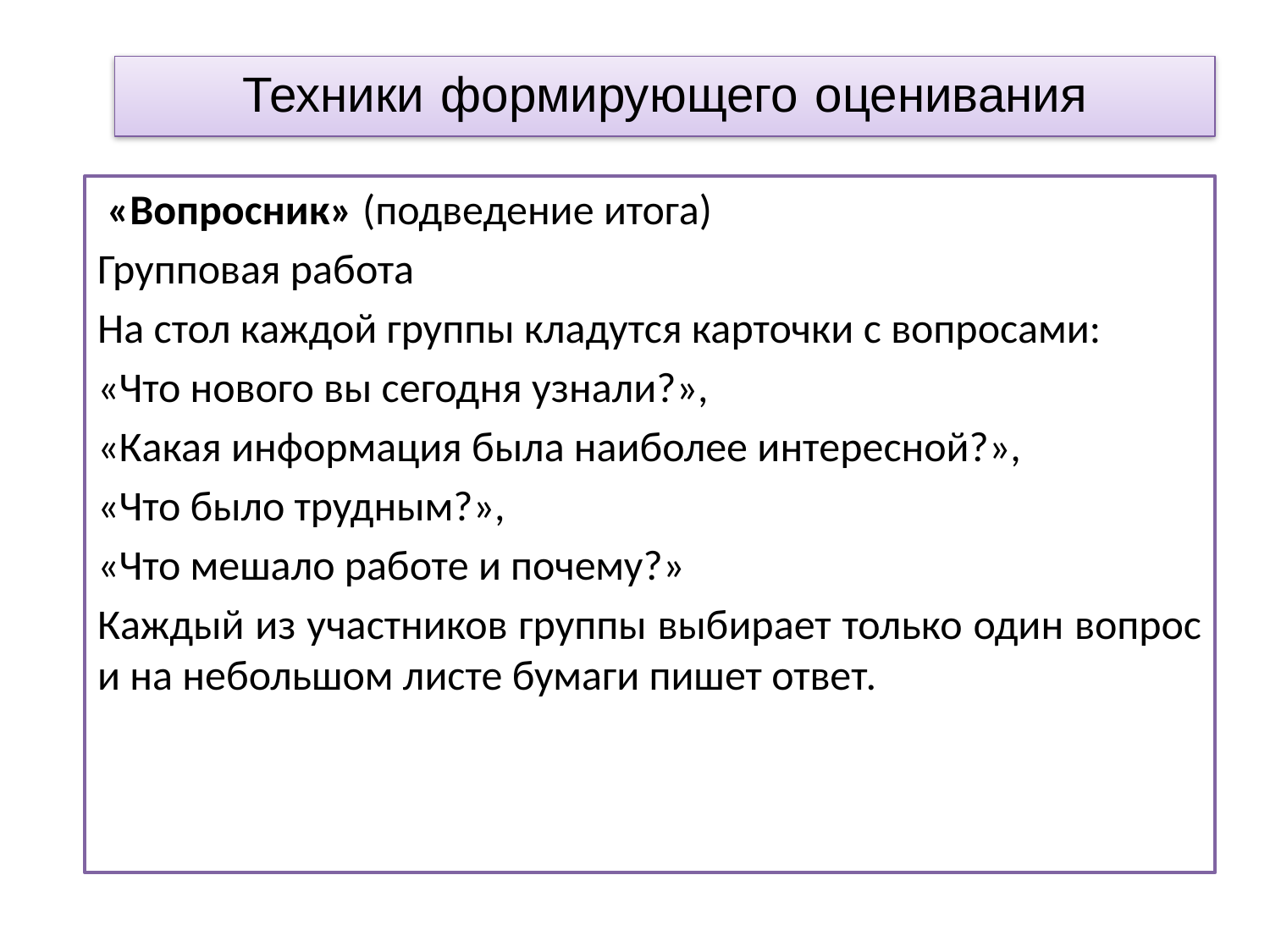

# Техники формирующего оценивания
 «Вопросник» (подведение итога)
Групповая работа
На стол каждой группы кладутся карточки с вопросами:
«Что нового вы сегодня узнали?»,
«Какая информация была наиболее интересной?»,
«Что было трудным?»,
«Что мешало работе и почему?»
Каждый из участников группы выбирает только один вопрос и на небольшом листе бумаги пишет ответ.